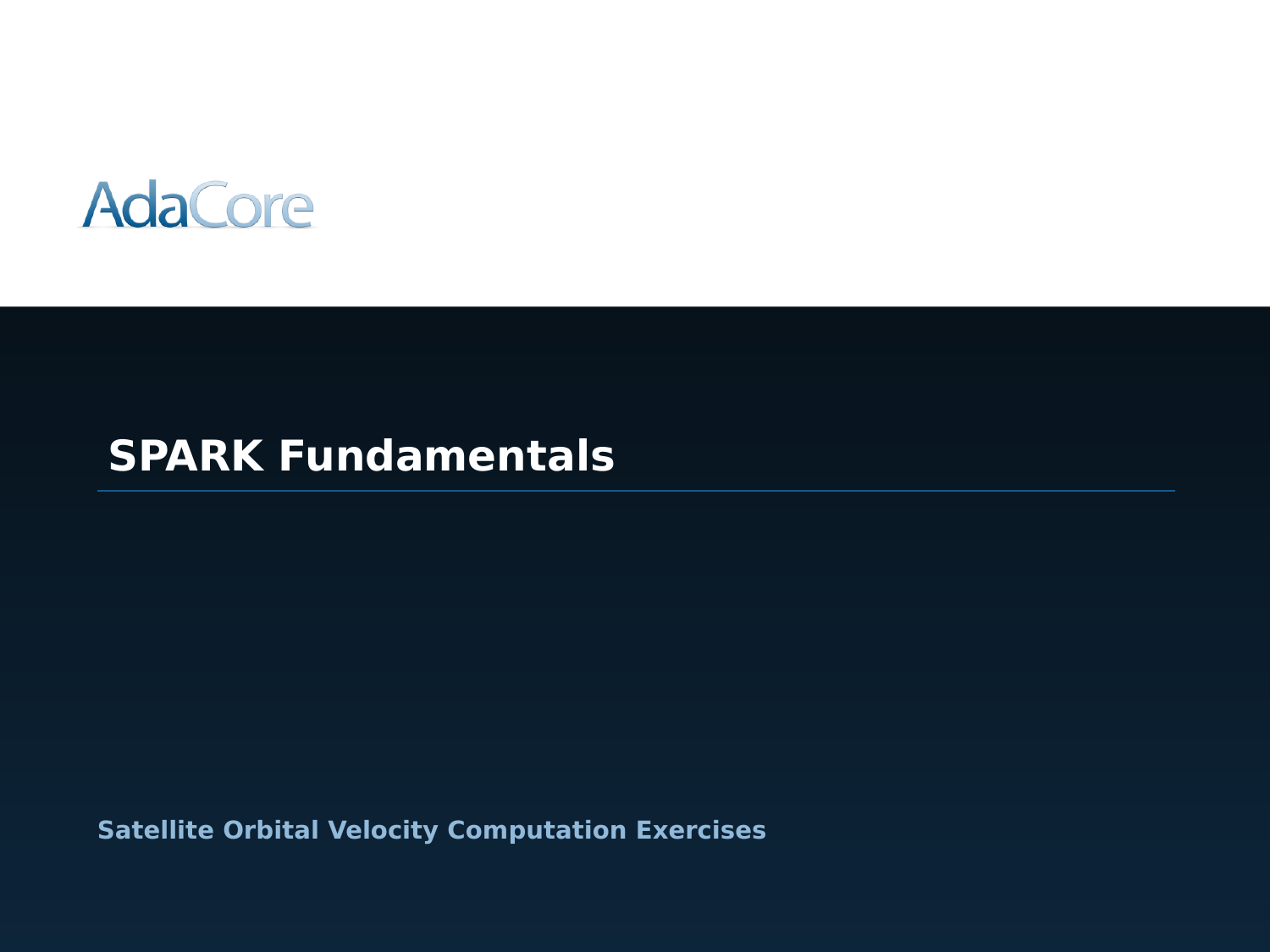

SPARK Fundamentals

Satellite Orbital Velocity Computation Exercises